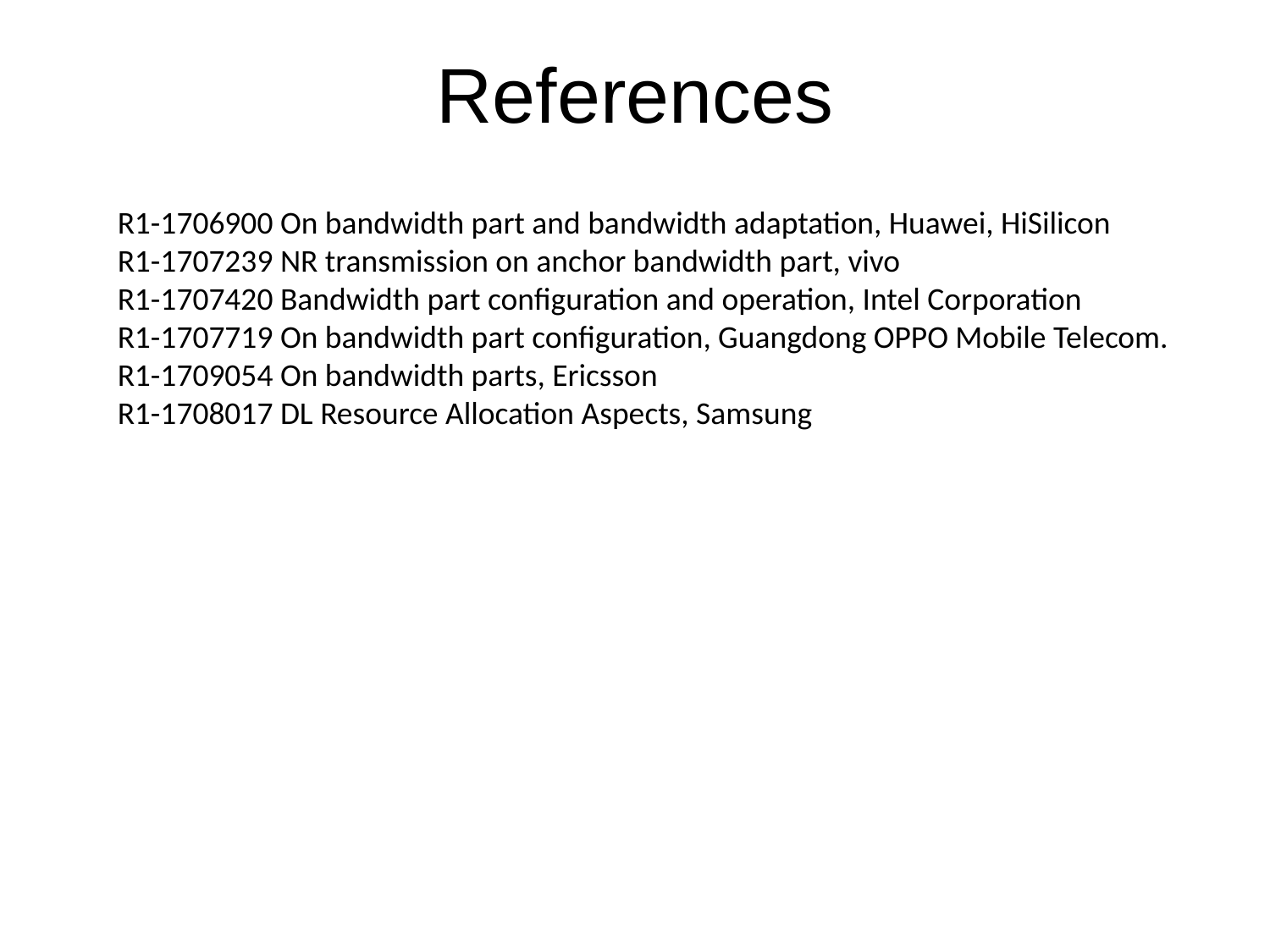

# References
R1-1706900 On bandwidth part and bandwidth adaptation, Huawei, HiSilicon
R1-1707239 NR transmission on anchor bandwidth part, vivo
R1-1707420 Bandwidth part configuration and operation, Intel Corporation
R1-1707719 On bandwidth part configuration, Guangdong OPPO Mobile Telecom.
R1-1709054 On bandwidth parts, Ericsson
R1-1708017 DL Resource Allocation Aspects, Samsung